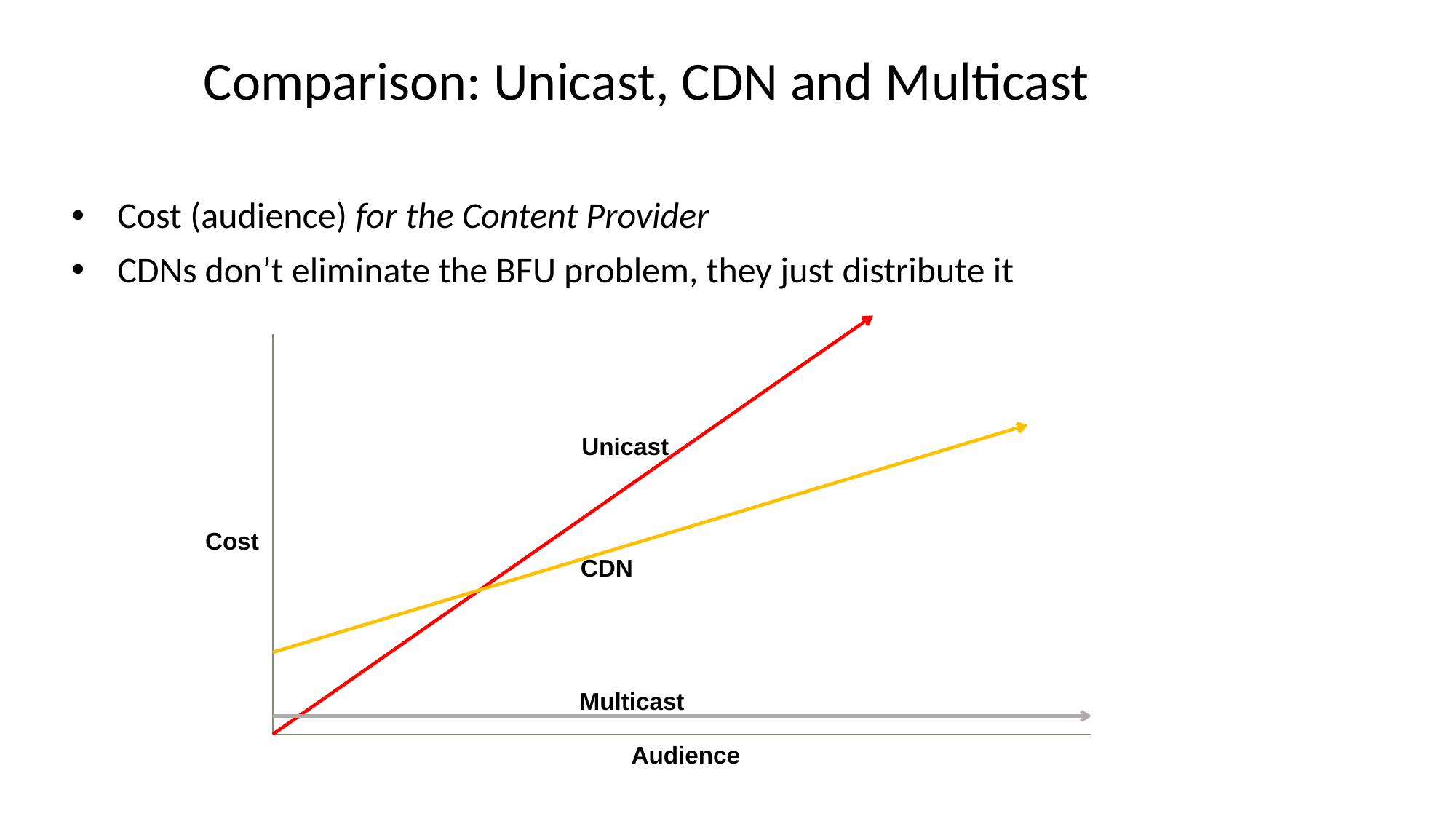

# Comparison: Unicast, CDN and Multicast
Cost (audience) for the Content Provider
CDNs don’t eliminate the BFU problem, they just distribute it

Unicast
Cost
CDN
Multicast
Audience